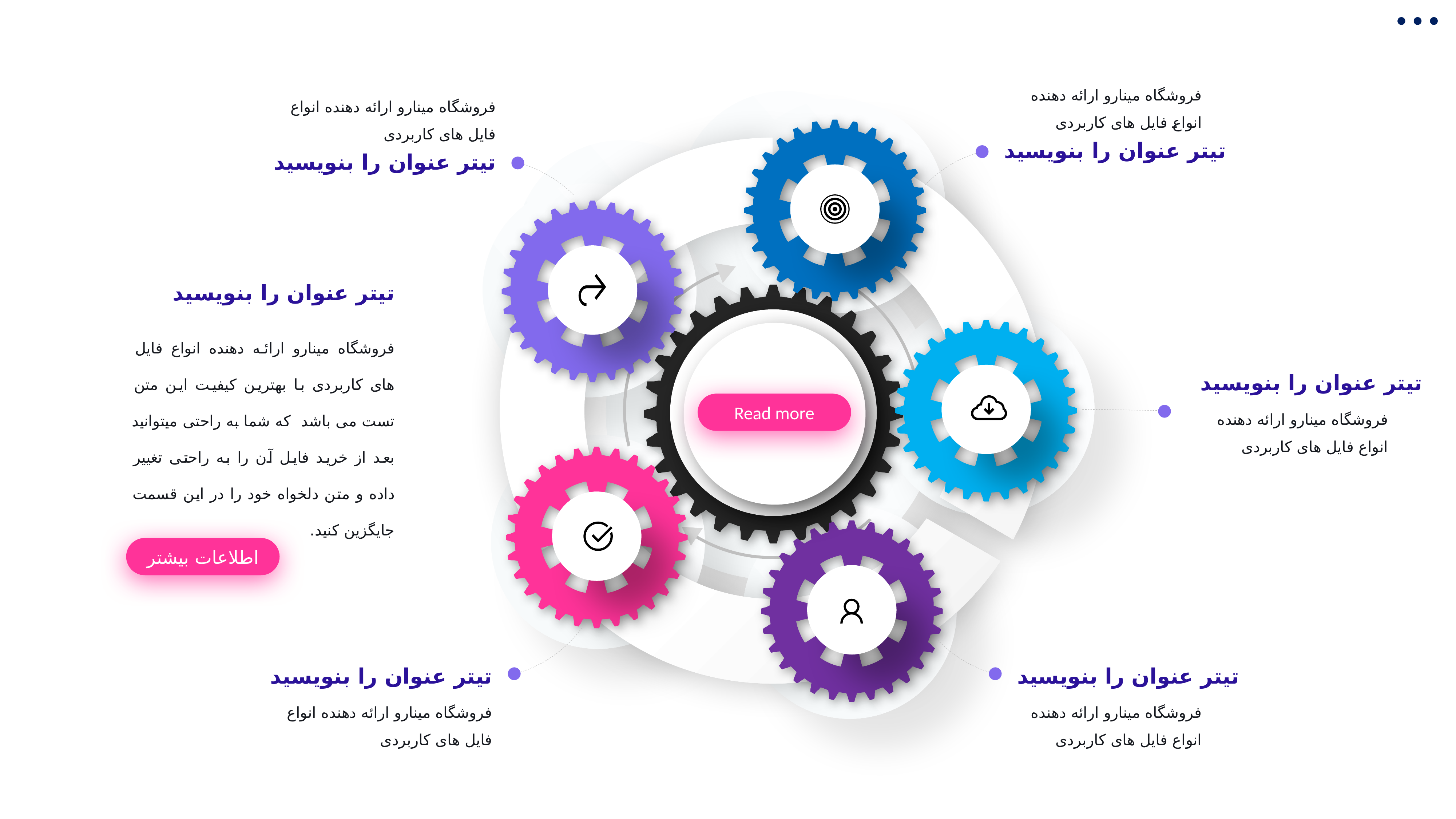

تیتر عنوان را بنویسید
فروشگاه مینارو ارائه دهنده انواع فایل های کاربردی

تیتر عنوان را بنویسید
فروشگاه مینارو ارائه دهنده انواع فایل های کاربردی

تیتر عنوان را بنویسید

Read more
فروشگاه مینارو ارائه دهنده انواع فایل های کاربردی با بهترین کیفیت این متن تست می باشد  که شما به راحتی میتوانید بعد از خرید فایل آن را به راحتی تغییر داده و متن دلخواه خود را در این قسمت جایگزین کنید.

تیتر عنوان را بنویسید
فروشگاه مینارو ارائه دهنده انواع فایل های کاربردی

تیتر عنوان را بنویسید
فروشگاه مینارو ارائه دهنده انواع فایل های کاربردی

تیتر عنوان را بنویسید
فروشگاه مینارو ارائه دهنده انواع فایل های کاربردی

اطلاعات بیشتر